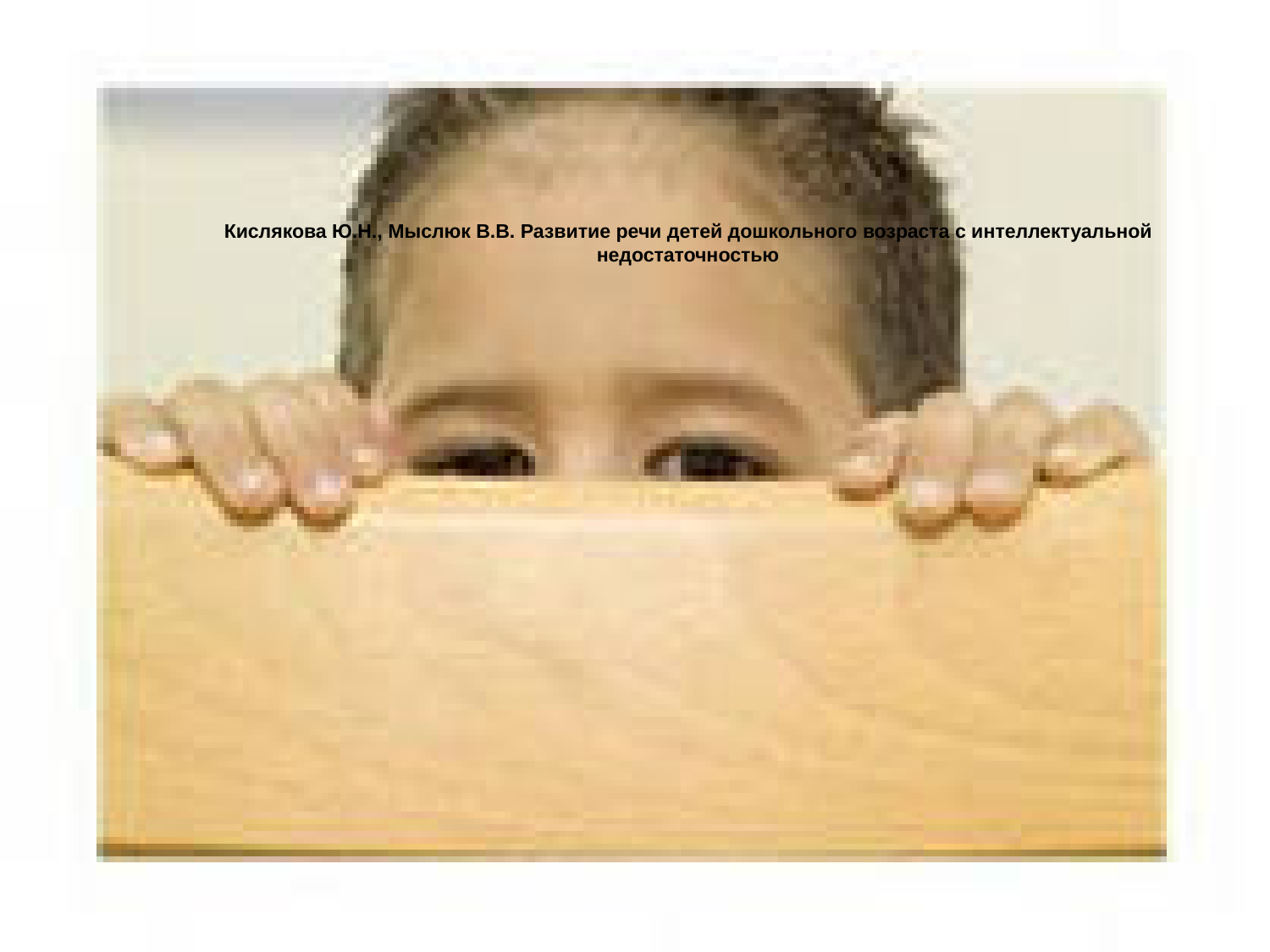

# Кислякова Ю.Н., Мыслюк В.В. Развитие речи детей дошкольного возраста с интеллектуальной недостаточностью